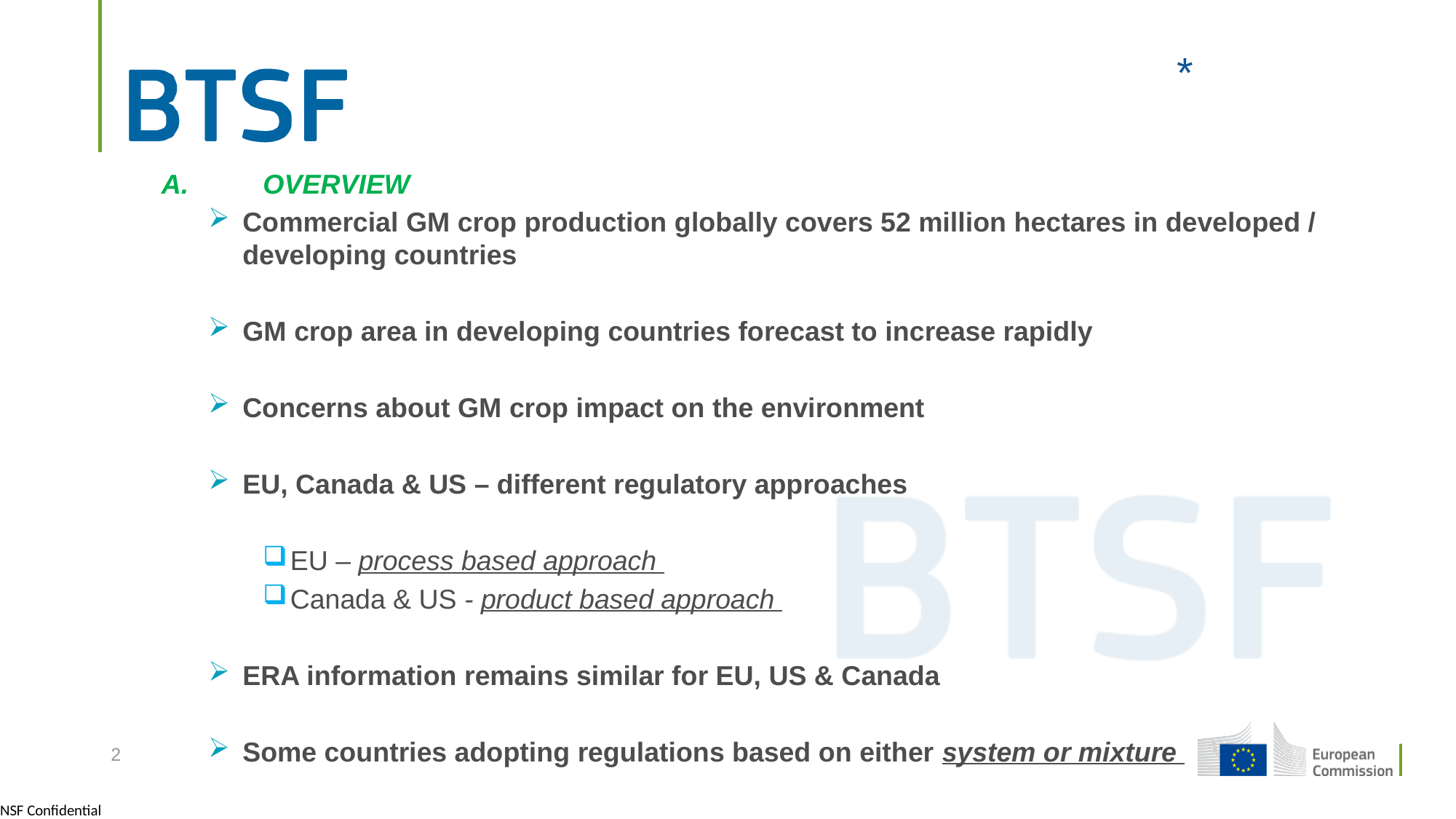

*

 A.	OVERVIEW
Commercial GM crop production globally covers 52 million hectares in developed / developing countries

GM crop area in developing countries forecast to increase rapidly

Concerns about GM crop impact on the environment

EU, Canada & US – different regulatory approaches

EU – process based approach
Canada & US - product based approach

ERA information remains similar for EU, US & Canada

Some countries adopting regulations based on either system or mixture

2